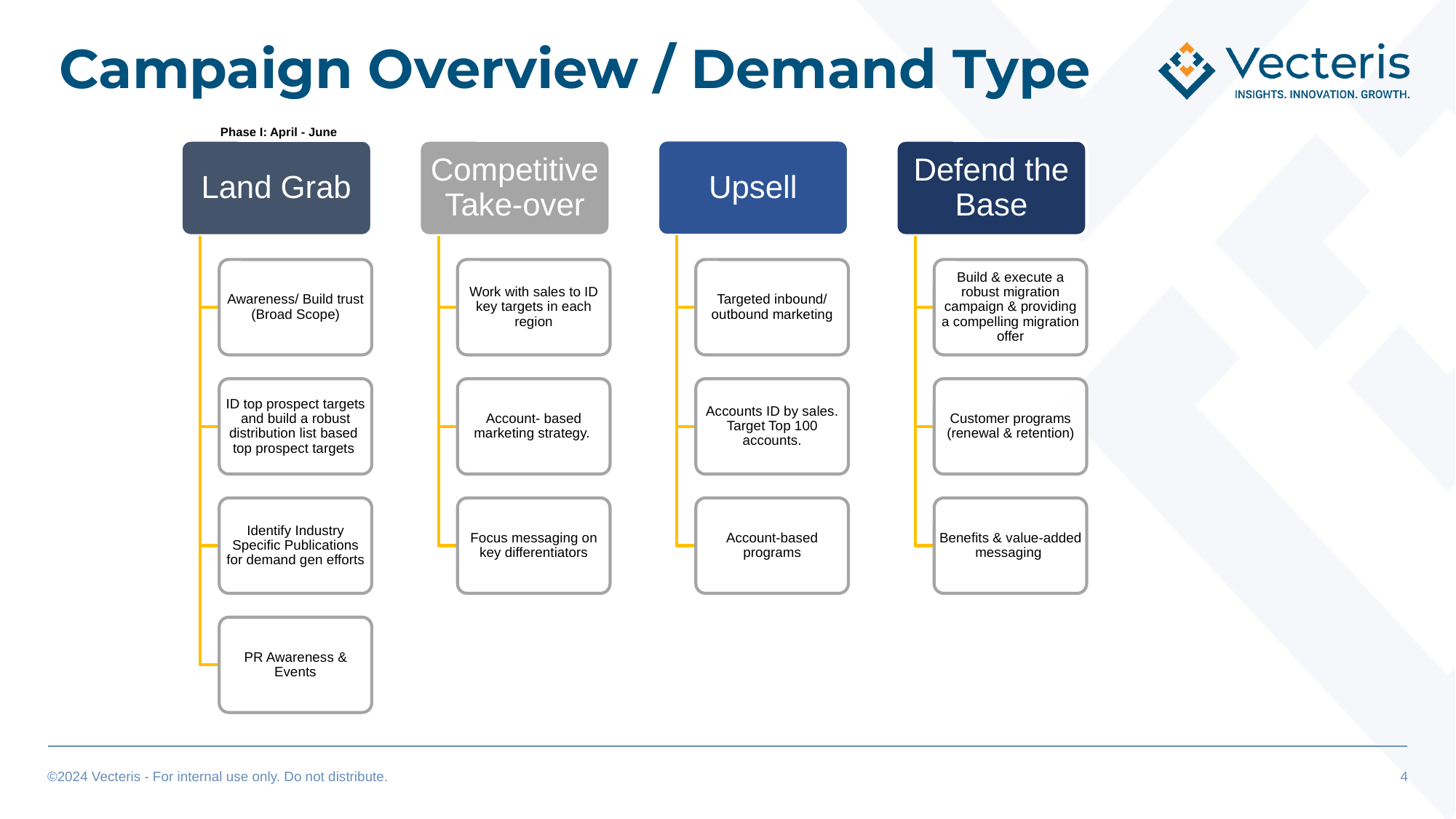

# Campaign Overview / Demand Type
Phase I: April - June

Upsell
Land Grab
Competitive Take-over
Defend the Base

Awareness/ Build trust (Broad Scope)
Work with sales to ID key targets in each region
Targeted inbound/
outbound marketing
Build & execute a robust migration campaign & providing a compelling migration offer

ID top prospect targets and build a robust distribution list based  top prospect targets
Account- based marketing strategy.
Accounts ID by sales. Target Top 100 accounts.
Customer programs (renewal & retention)

Identify Industry Specific Publications for demand gen efforts
Focus messaging on key differentiators
Account-based programs
Benefits & value-added messaging

PR Awareness & Events